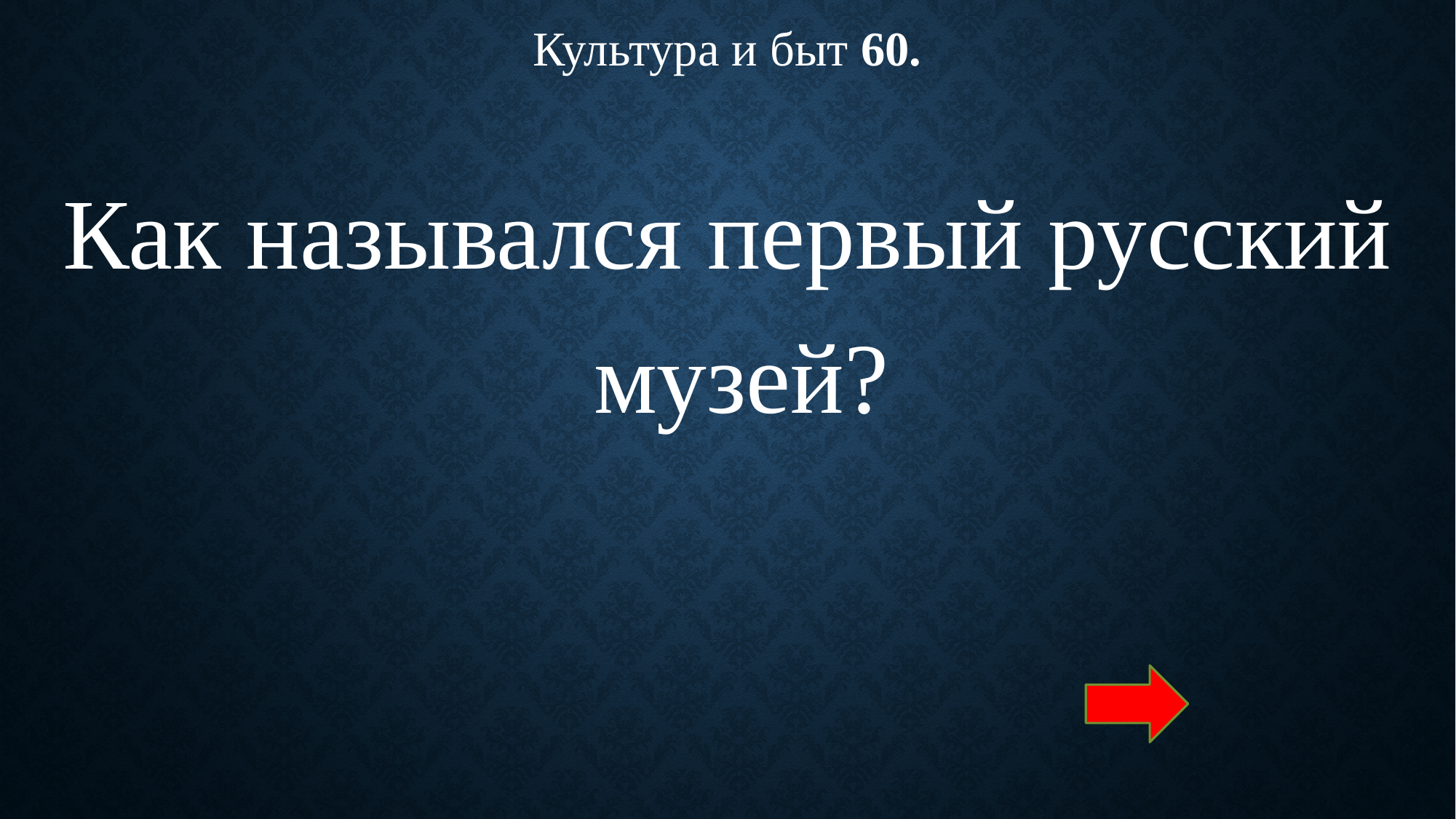

Культура и быт 60.

Как назывался первый русский музей?